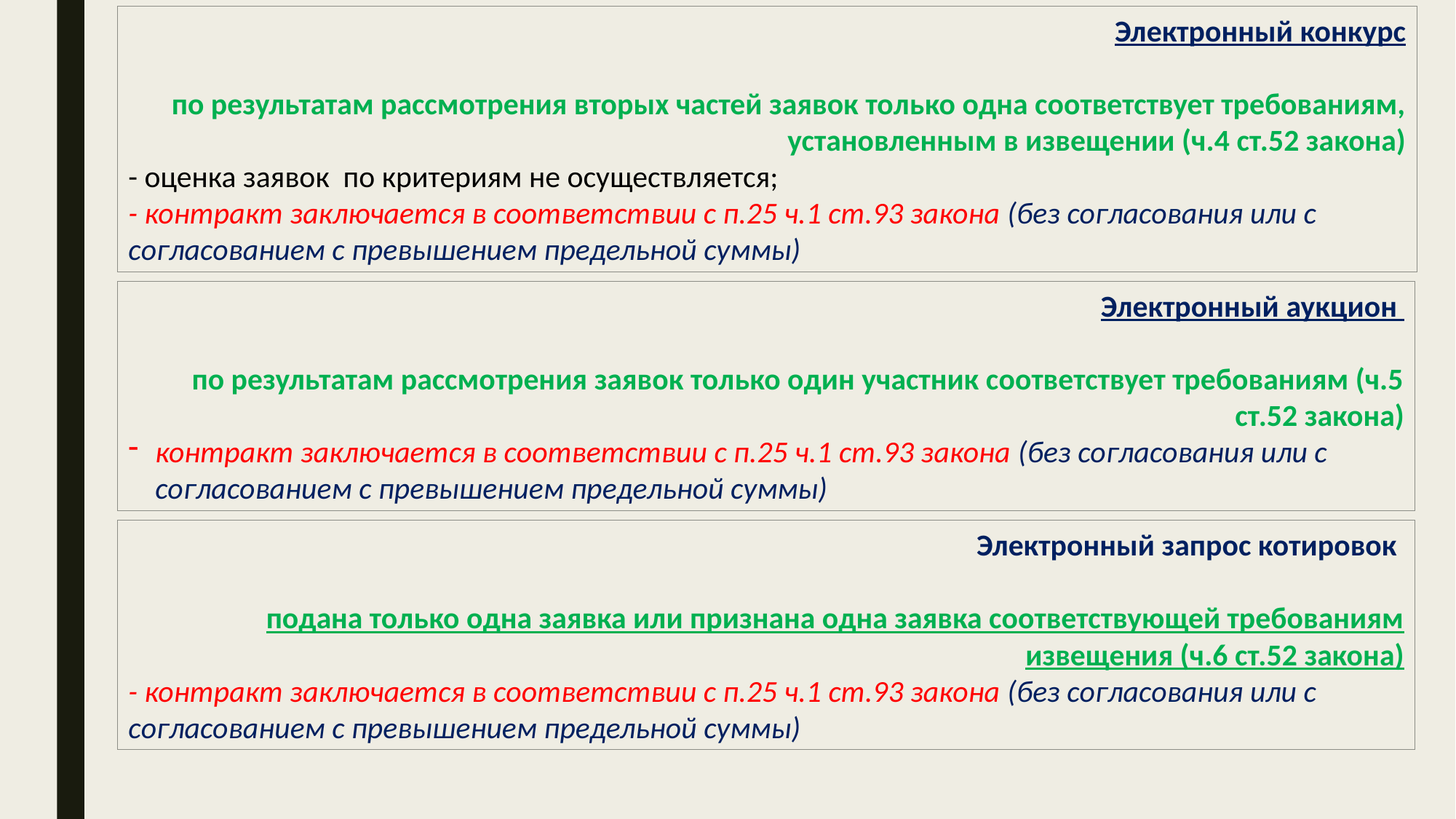

Электронный конкурс

по результатам рассмотрения вторых частей заявок только одна соответствует требованиям, установленным в извещении (ч.4 ст.52 закона)
- оценка заявок  по критериям не осуществляется;
- контракт заключается в соответствии с п.25 ч.1 ст.93 закона (без согласования или с согласованием с превышением предельной суммы)
Электронный аукцион

по результатам рассмотрения заявок только один участник соответствует требованиям (ч.5 ст.52 закона)
контракт заключается в соответствии с п.25 ч.1 ст.93 закона (без согласования или с согласованием с превышением предельной суммы)
Электронный запрос котировок

подана только одна заявка или признана одна заявка соответствующей требованиям извещения (ч.6 ст.52 закона)
- контракт заключается в соответствии с п.25 ч.1 ст.93 закона (без согласования или с согласованием с превышением предельной суммы)